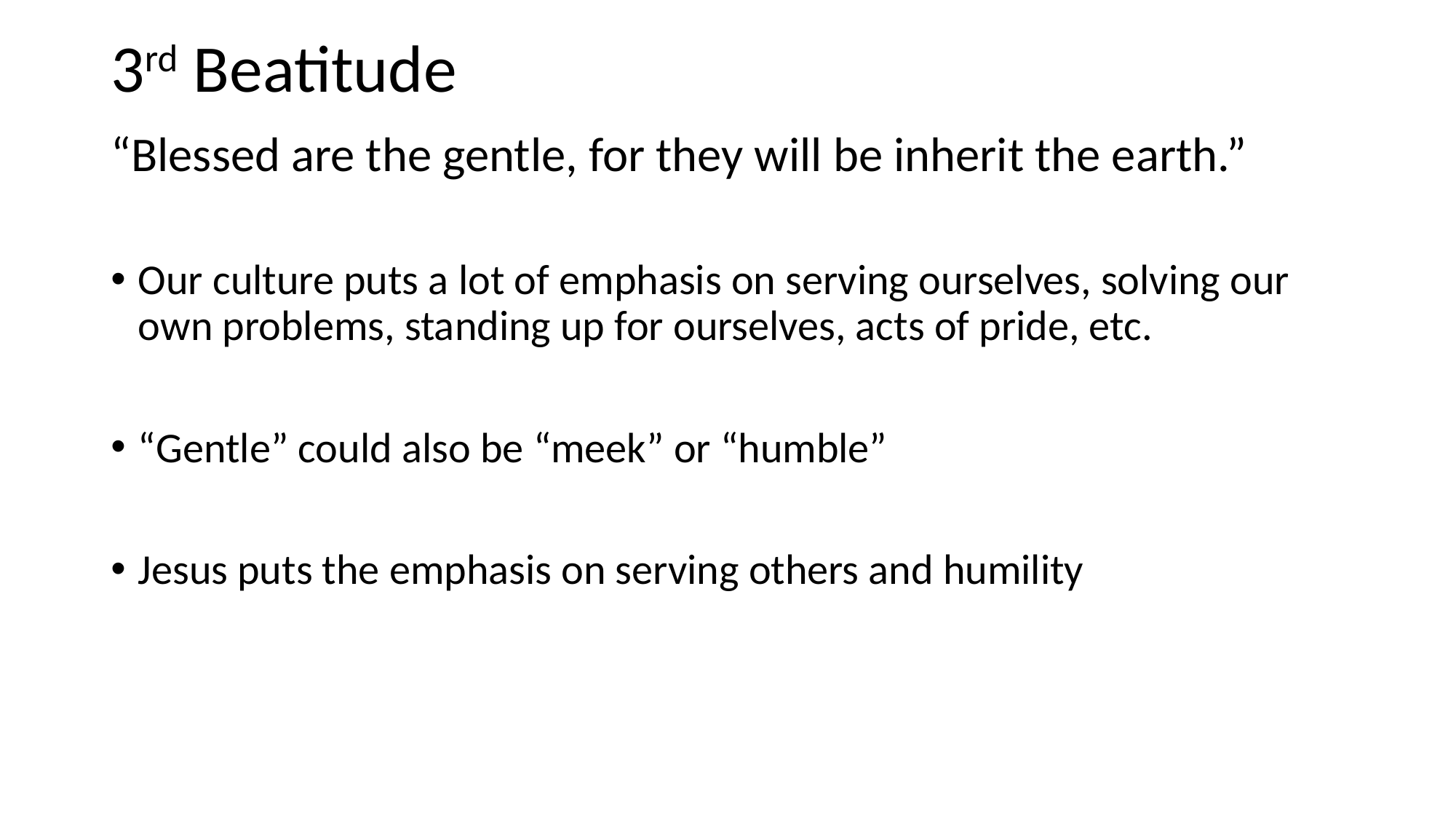

# 3rd Beatitude
“Blessed are the gentle, for they will be inherit the earth.”

Our culture puts a lot of emphasis on serving ourselves, solving our own problems, standing up for ourselves, acts of pride, etc.

“Gentle” could also be “meek” or “humble”

Jesus puts the emphasis on serving others and humility